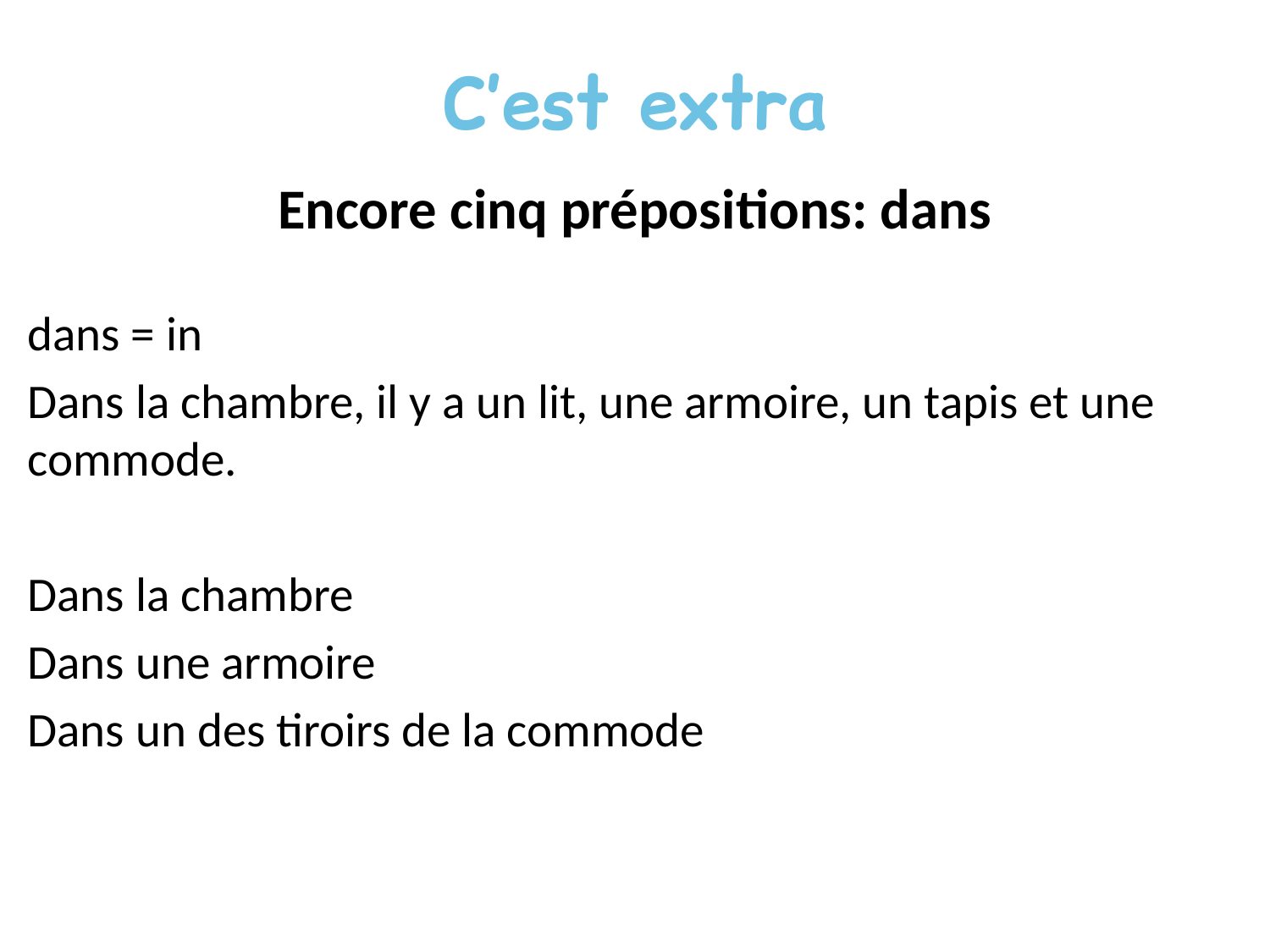

# C’est extra
Encore cinq prépositions: dans
dans = in
Dans la chambre, il y a un lit, une armoire, un tapis et une commode.

Dans la chambre
Dans une armoire
Dans un des tiroirs de la commode